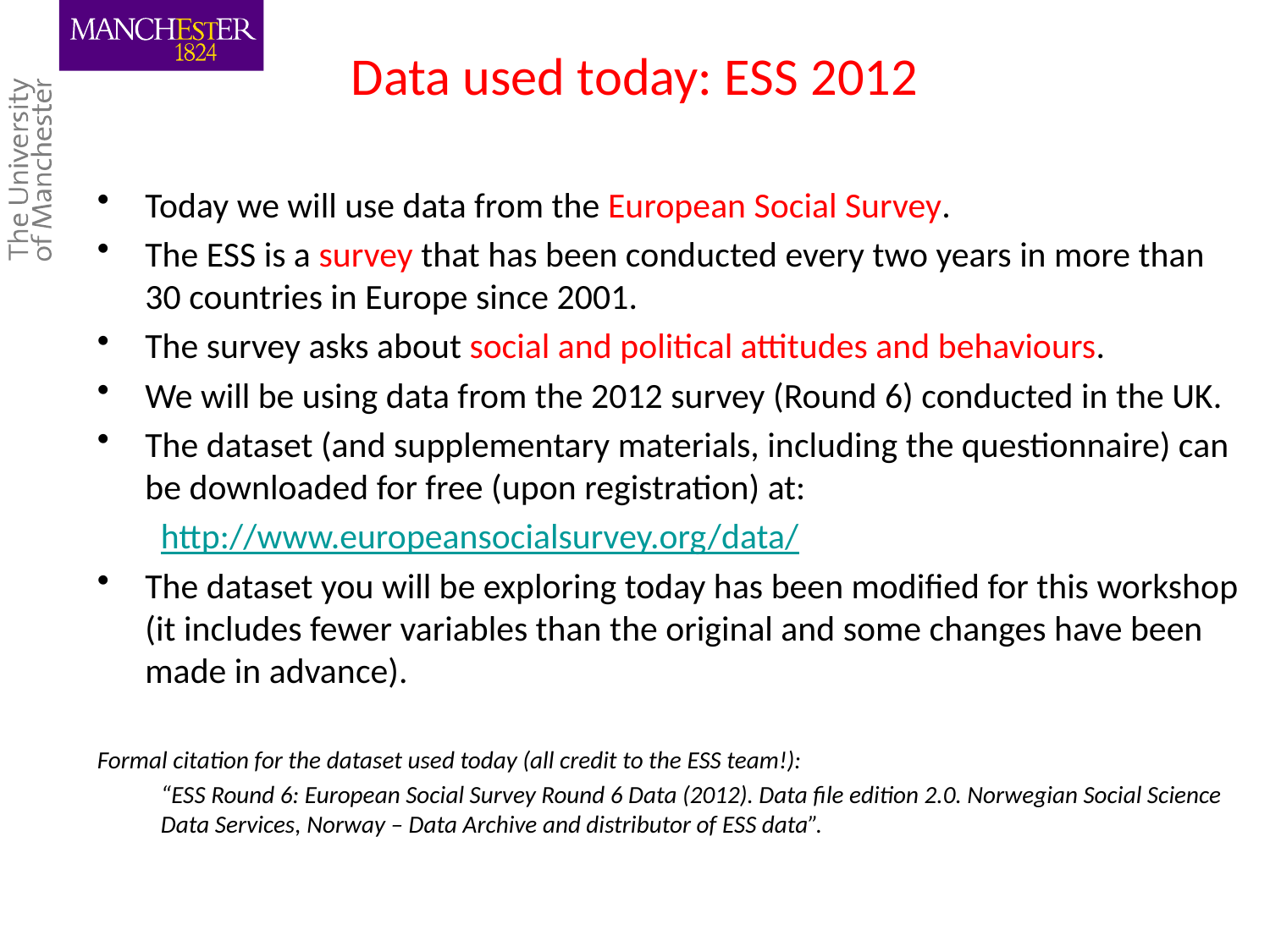

# Data used today: ESS 2012
Today we will use data from the European Social Survey.
The ESS is a survey that has been conducted every two years in more than 30 countries in Europe since 2001.
The survey asks about social and political attitudes and behaviours.
We will be using data from the 2012 survey (Round 6) conducted in the UK.
The dataset (and supplementary materials, including the questionnaire) can be downloaded for free (upon registration) at:
http://www.europeansocialsurvey.org/data/
The dataset you will be exploring today has been modified for this workshop (it includes fewer variables than the original and some changes have been made in advance).

Formal citation for the dataset used today (all credit to the ESS team!):
“ESS Round 6: European Social Survey Round 6 Data (2012). Data file edition 2.0. Norwegian Social Science Data Services, Norway – Data Archive and distributor of ESS data”.